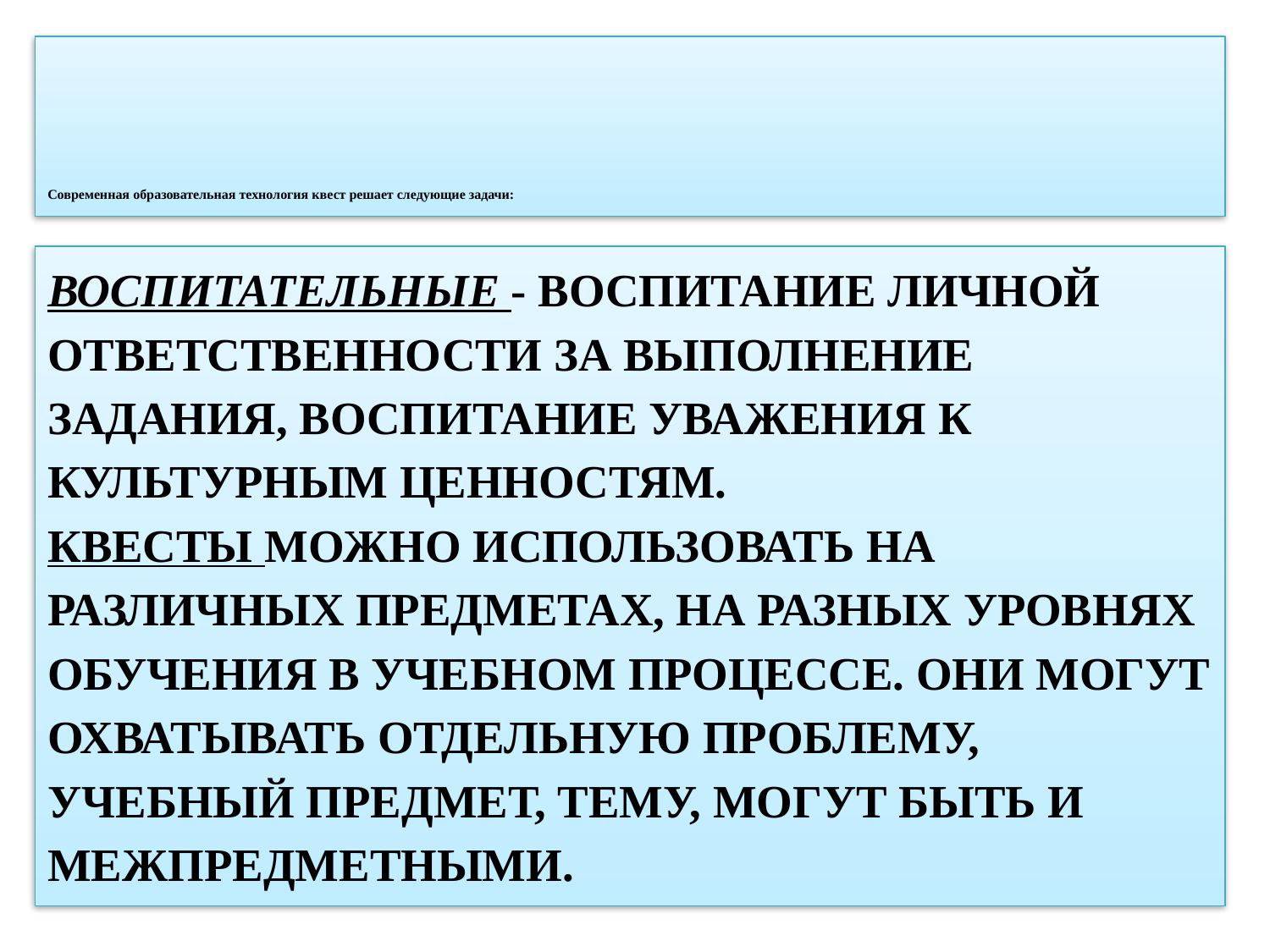

Современная образовательная технология квест решает следующие задачи:

# Воспитательные - воспитание личной ответственности за выполнение задания, воспитание уважения к культурным ценностям. Квесты можно использовать на различных предметах, на разных уровнях обучения в учебном процессе. Они могут охватывать отдельную проблему, учебный предмет, тему, могут быть и межпредметными.